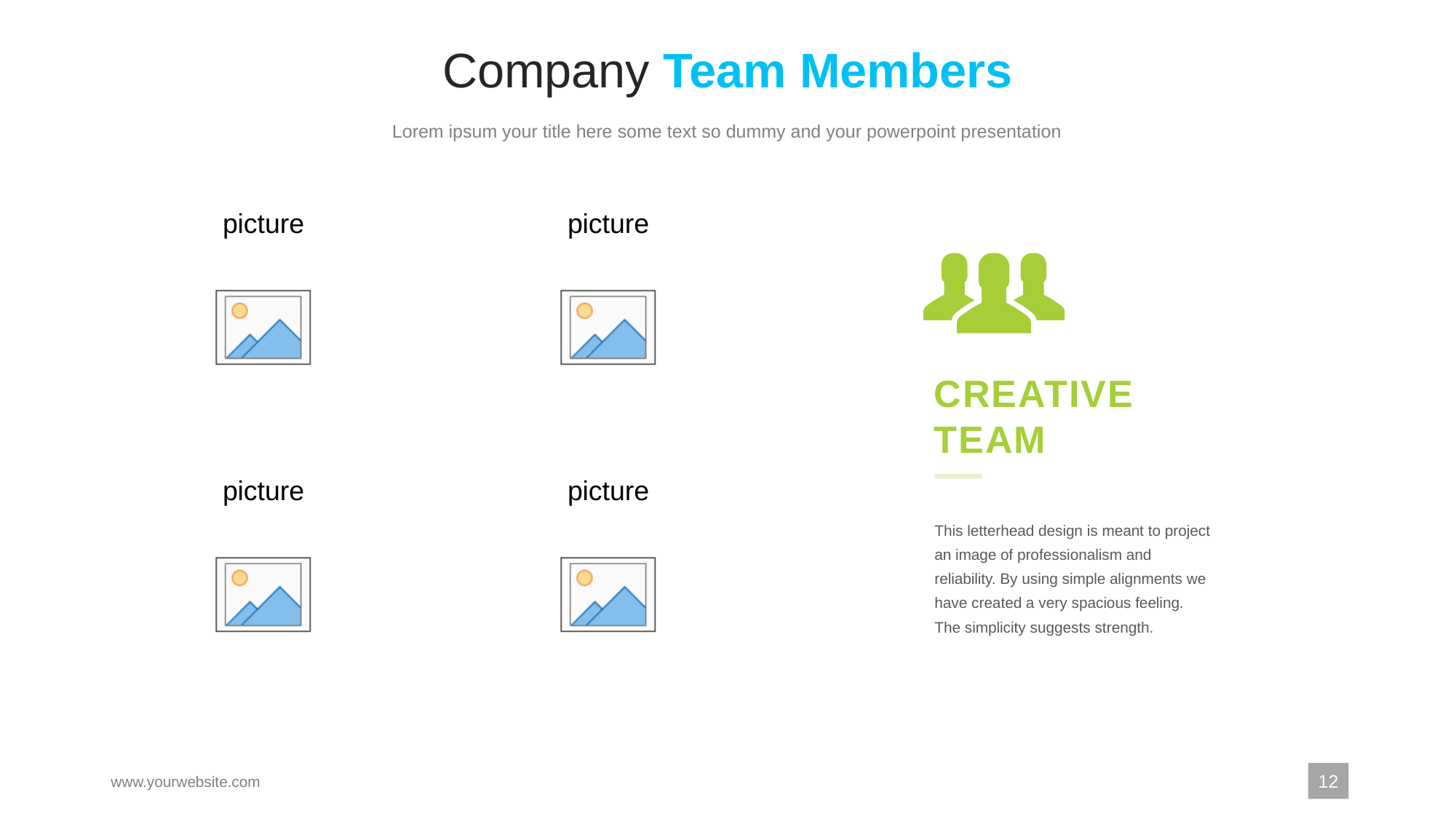

Company Team Members
Lorem ipsum your title here some text so dummy and your powerpoint presentation

CREATIVE
TEAM

This letterhead design is meant to project an image of professionalism and reliability. By using simple alignments we have created a very spacious feeling. The simplicity suggests strength.
12
www.yourwebsite.com